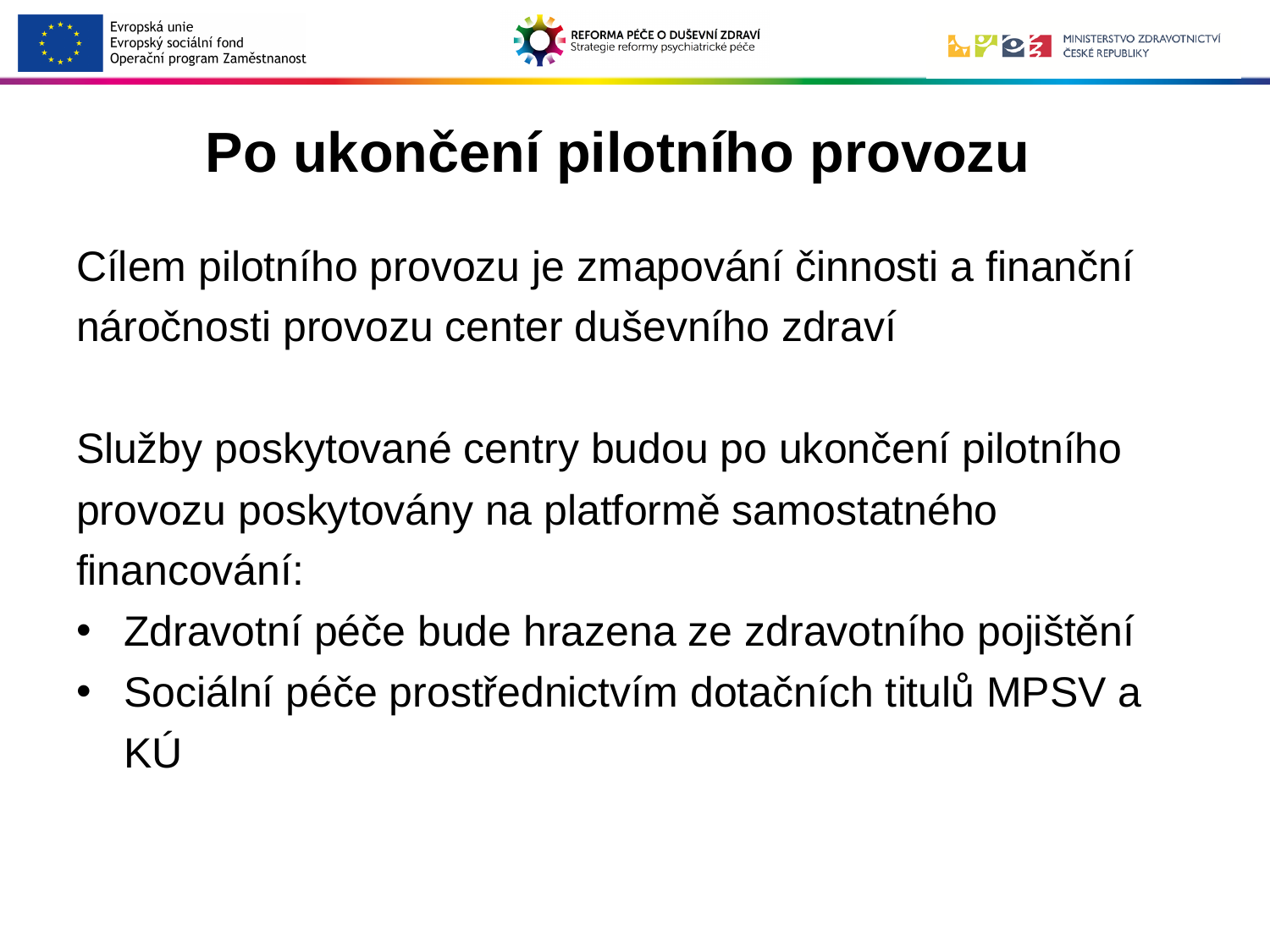

# Po ukončení pilotního provozu
Cílem pilotního provozu je zmapování činnosti a finanční náročnosti provozu center duševního zdraví

Služby poskytované centry budou po ukončení pilotního provozu poskytovány na platformě samostatného financování:
Zdravotní péče bude hrazena ze zdravotního pojištění
Sociální péče prostřednictvím dotačních titulů MPSV a KÚ